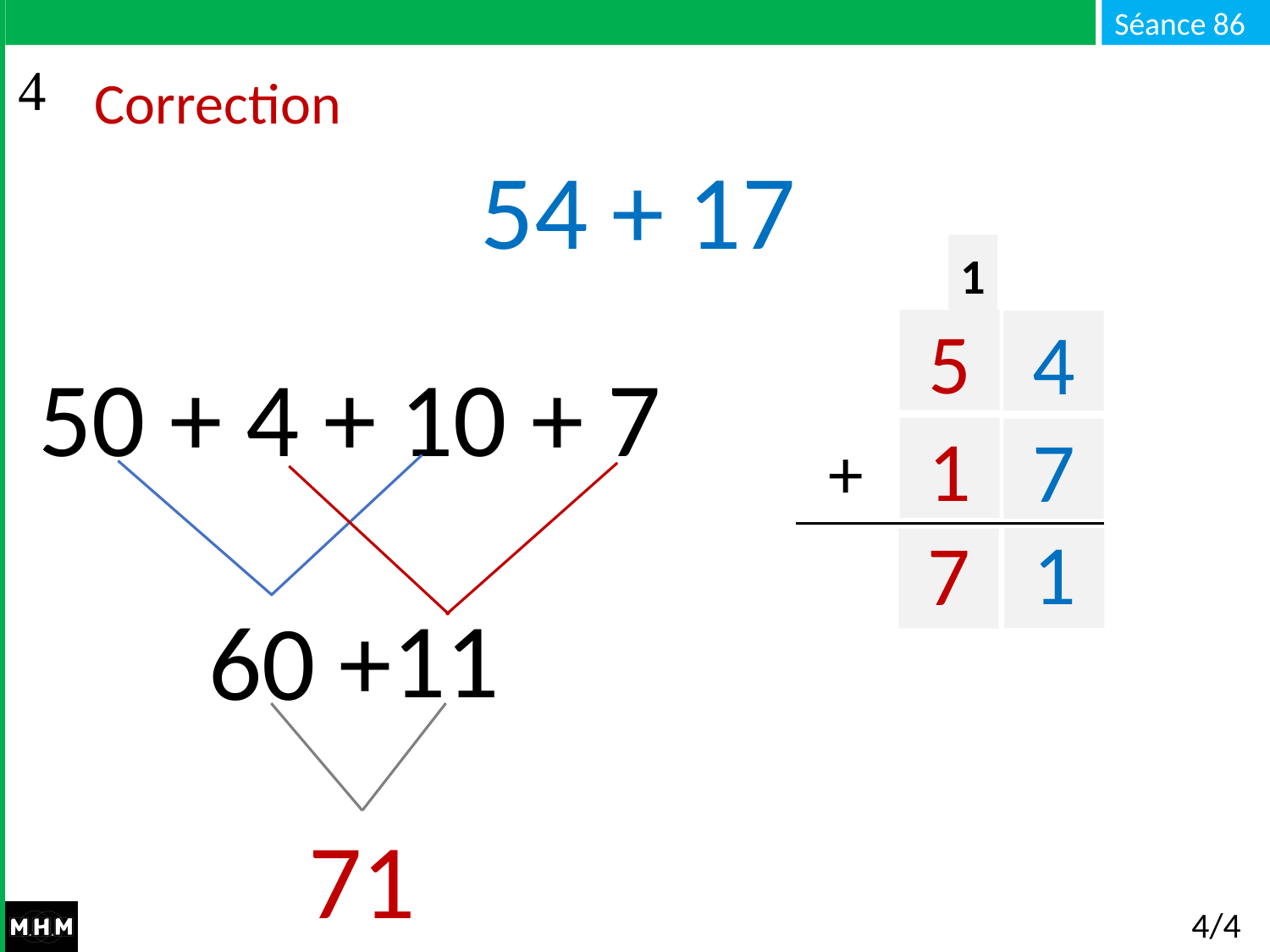

# Correction
54 + 17
1
5
4
50 + 4 + 10 + 7
+
1
7
1
7
11
60 +
71
4/4